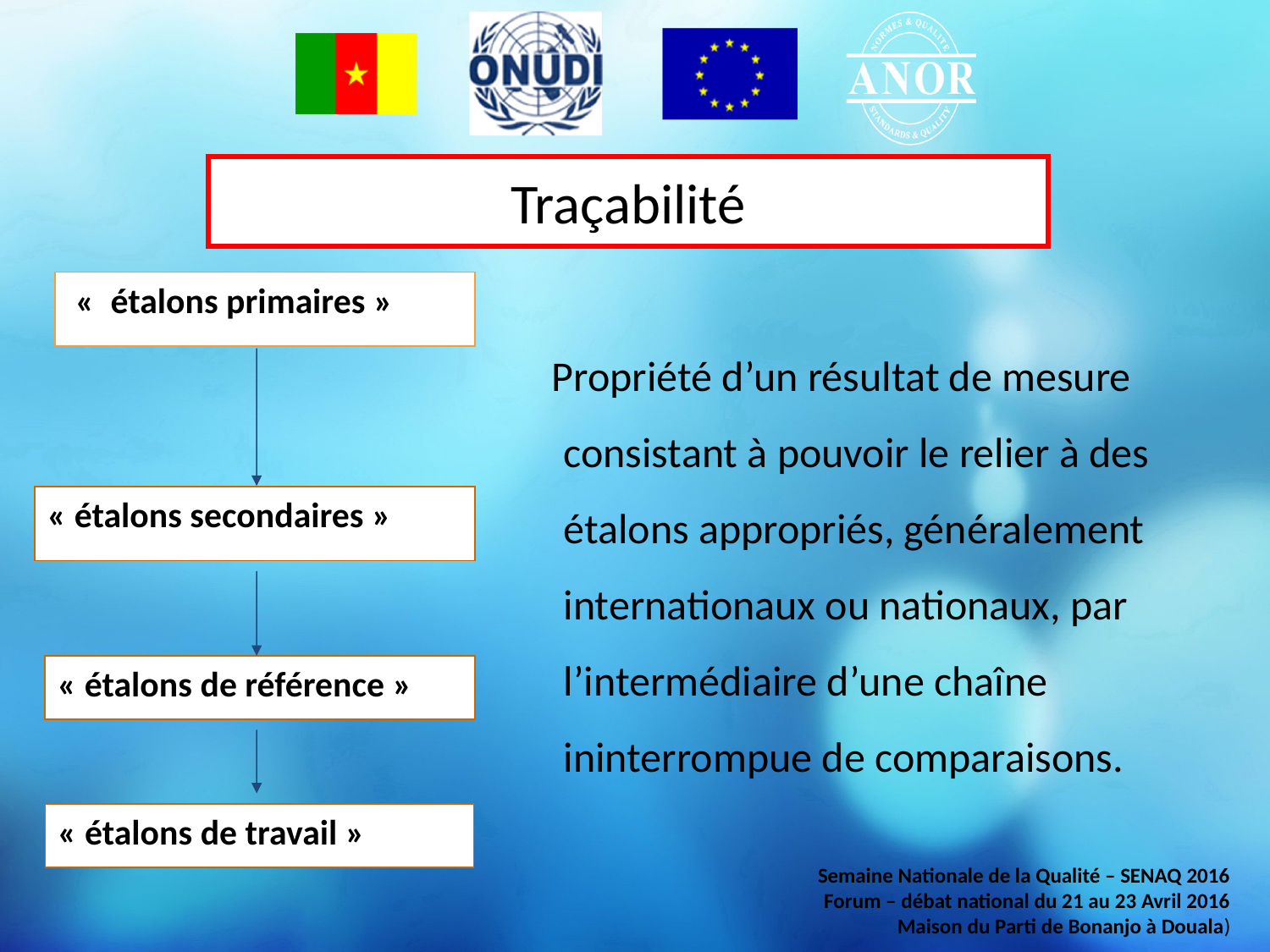

Traçabilité
 «  étalons primaires »

« étalons secondaires »

« étalons de référence »

« étalons de travail »
     Propriété d’un résultat de mesure consistant à pouvoir le relier à des étalons appropriés, généralement internationaux ou nationaux, par l’intermédiaire d’une chaîne ininterrompue de comparaisons.
Semaine Nationale de la Qualité – SENAQ 2016
Forum – débat national du 21 au 23 Avril 2016
Maison du Parti de Bonanjo à Douala)